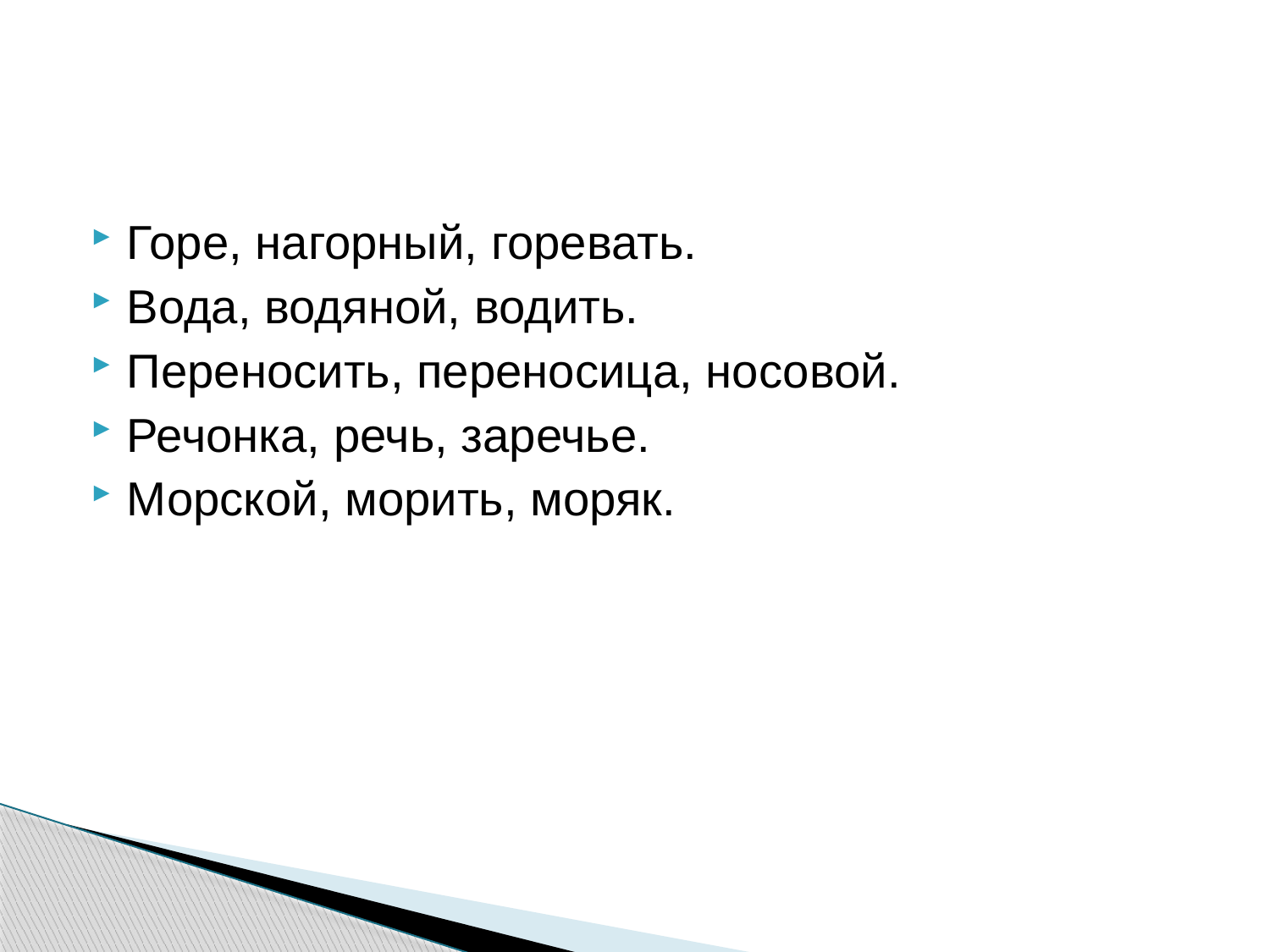

#
Горе, нагорный, горевать.
Вода, водяной, водить.
Переносить, переносица, носовой.
Речонка, речь, заречье.
Морской, морить, моряк.